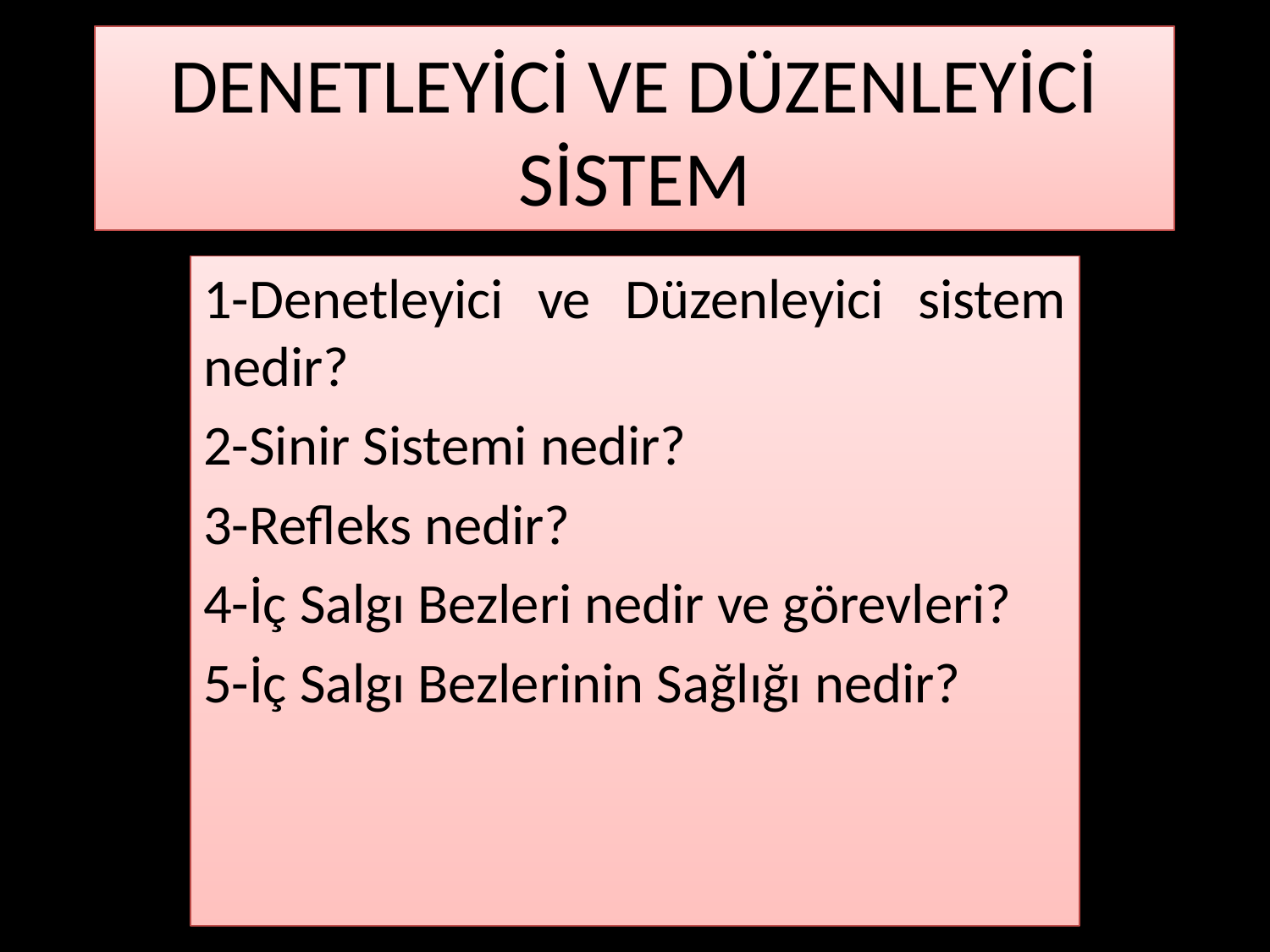

# DENETLEYİCİ VE DÜZENLEYİCİ SİSTEM
1-Denetleyici ve Düzenleyici sistem nedir?
2-Sinir Sistemi nedir?
3-Refleks nedir?
4-İç Salgı Bezleri nedir ve görevleri?
5-İç Salgı Bezlerinin Sağlığı nedir?